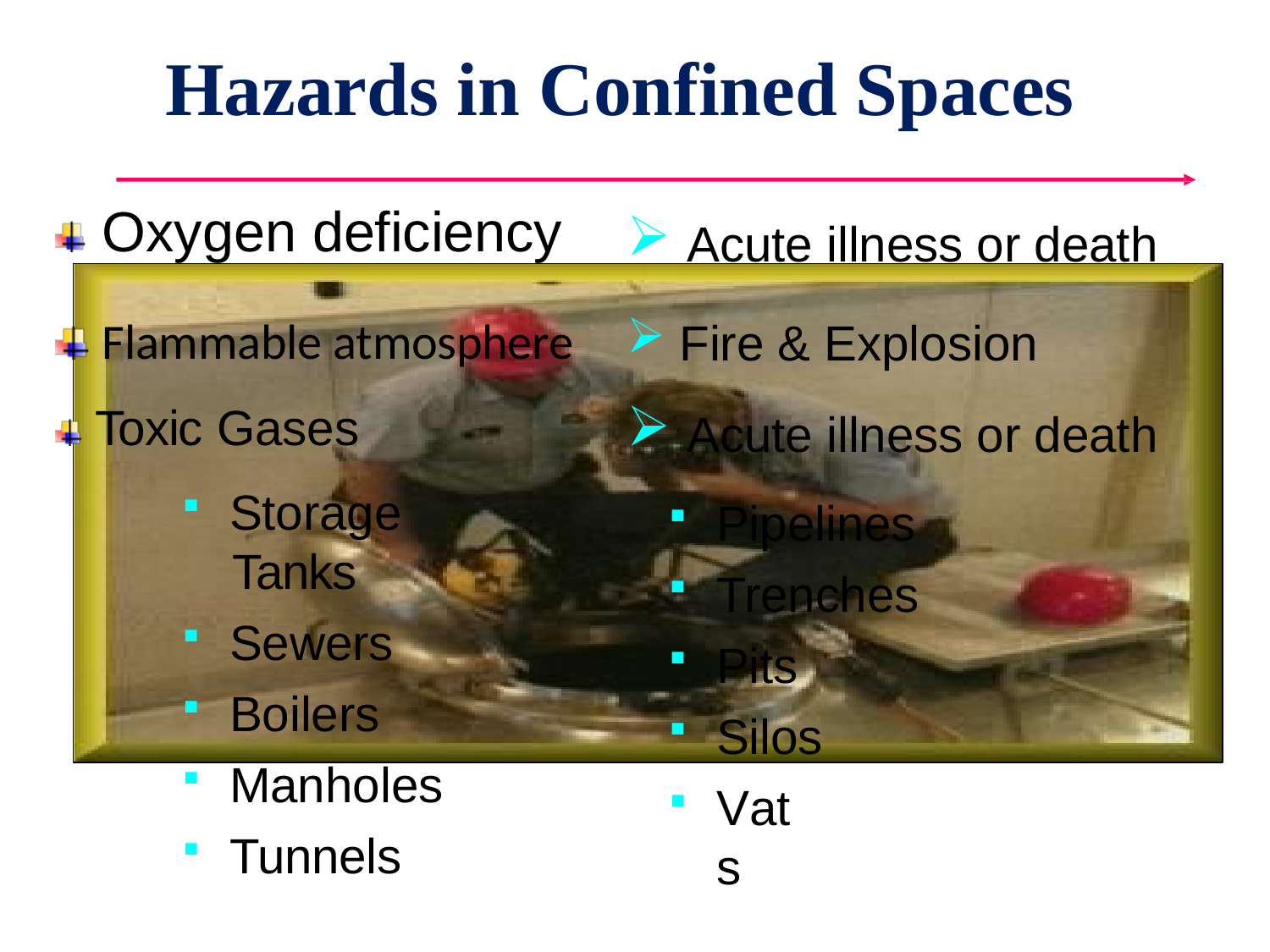

# Hazards in Confined Spaces

Oxygen deficiency
Flammable atmosphere
Toxic Gases
Storage
Tanks
Sewers
Boilers
Manholes
Tunnels
Acute illness or death
Fire & Explosion
Acute illness or death
Pipelines
Trenches
Pits
Silos

Vats